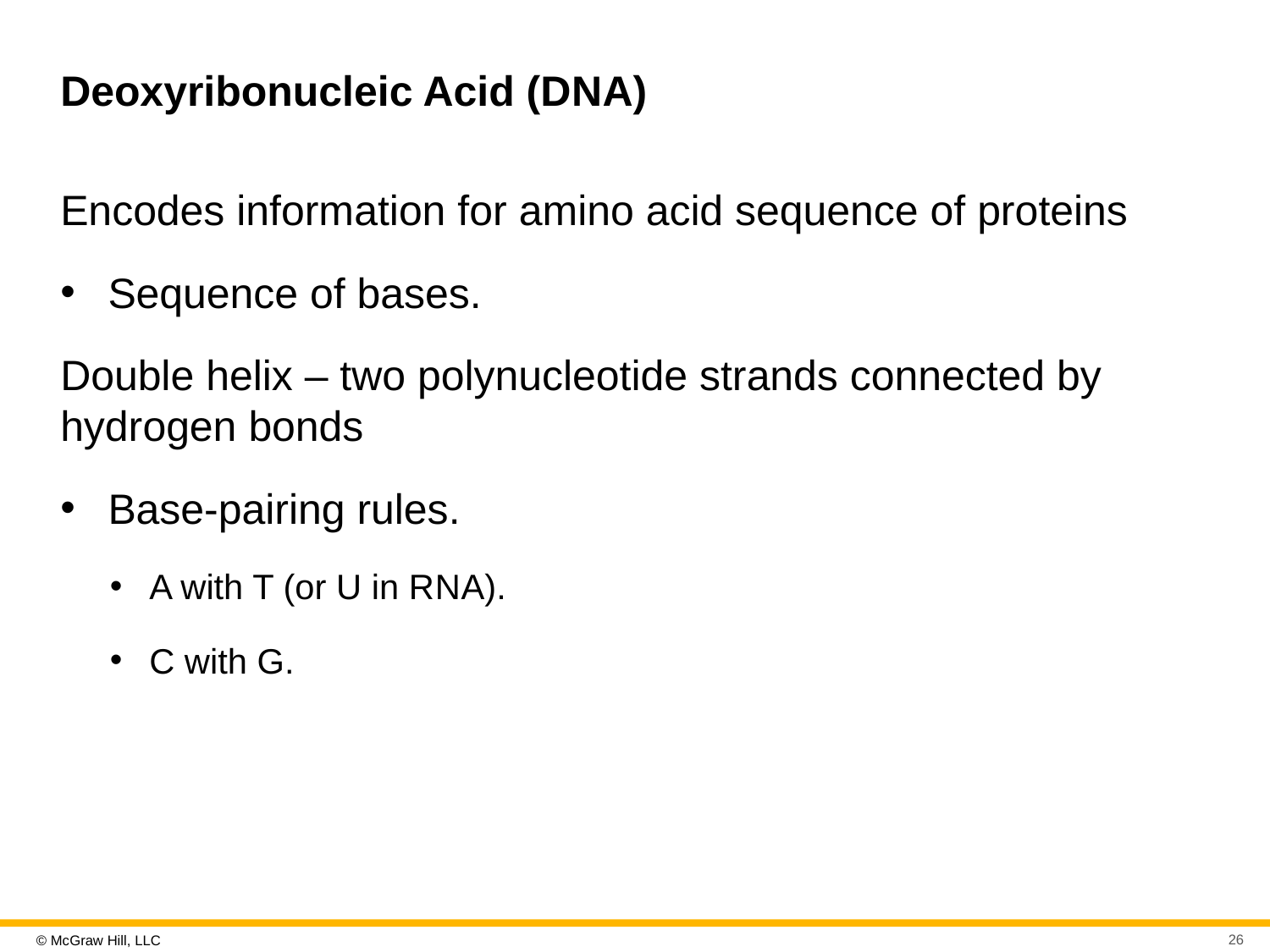

# Deoxyribonucleic Acid (D N A)
Encodes information for amino acid sequence of proteins
Sequence of bases.
Double helix – two polynucleotide strands connected by hydrogen bonds
Base-pairing rules.
A with T (or U in R N A).
C with G.
26